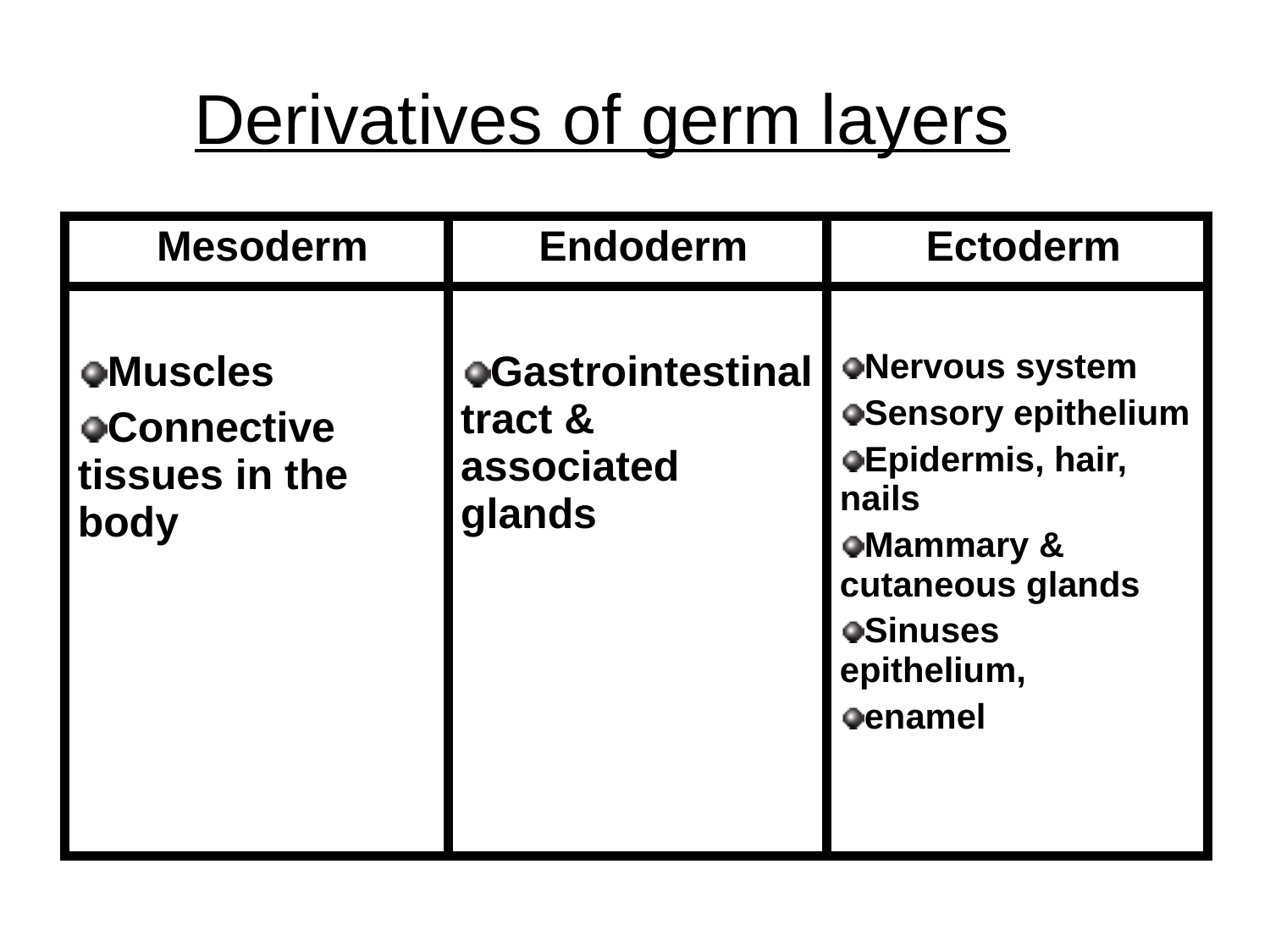

Derivatives of germ layers
| Mesoderm | Endoderm | Ectoderm |
| --- | --- | --- |
| Muscles Connective tissues in the body | Gastrointestinal tract & associated glands | Nervous system Sensory epithelium Epidermis, hair, nails Mammary & cutaneous glands Sinuses epithelium, enamel |